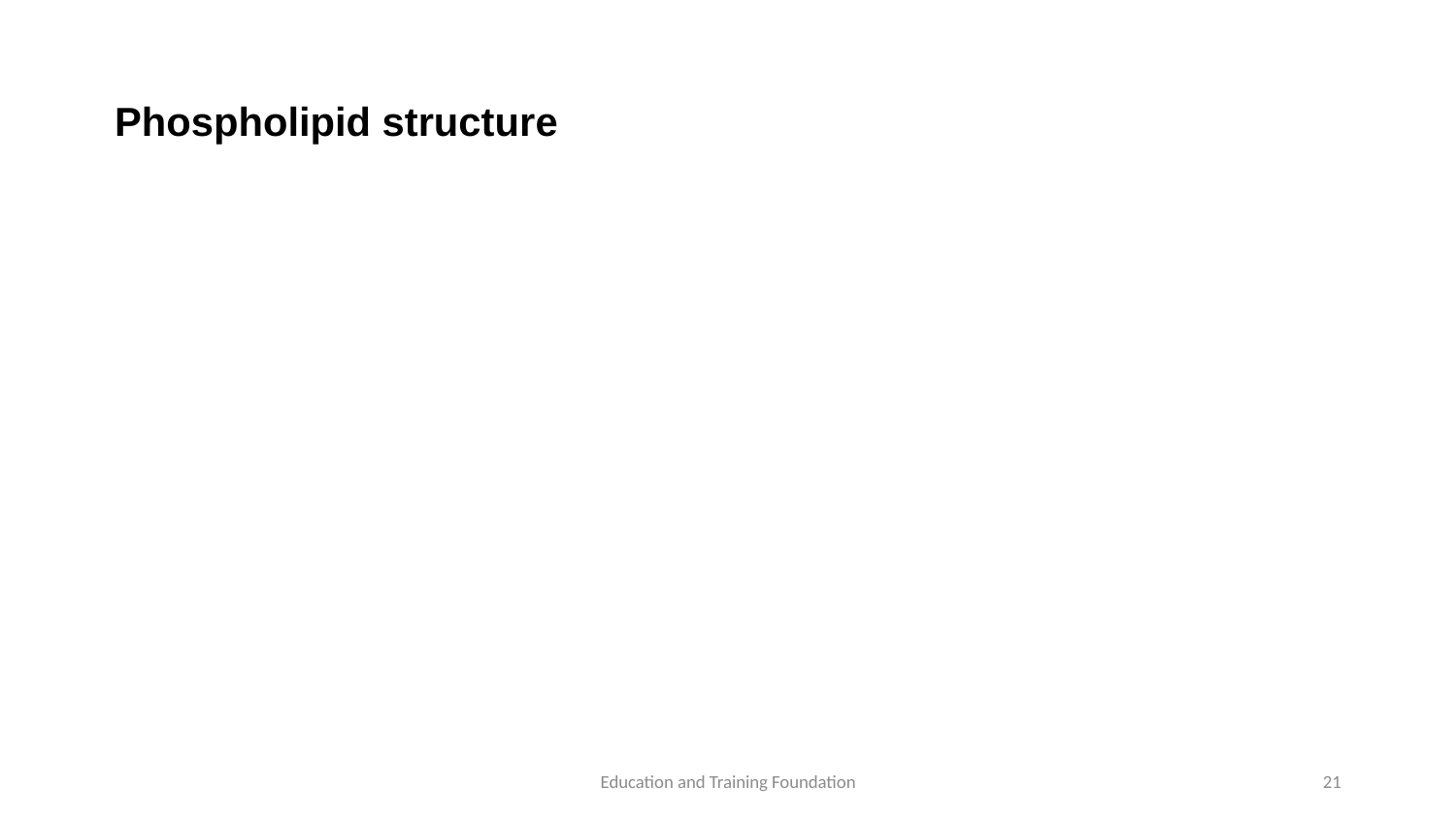

# Phospholipid structure

Education and Training Foundation
21